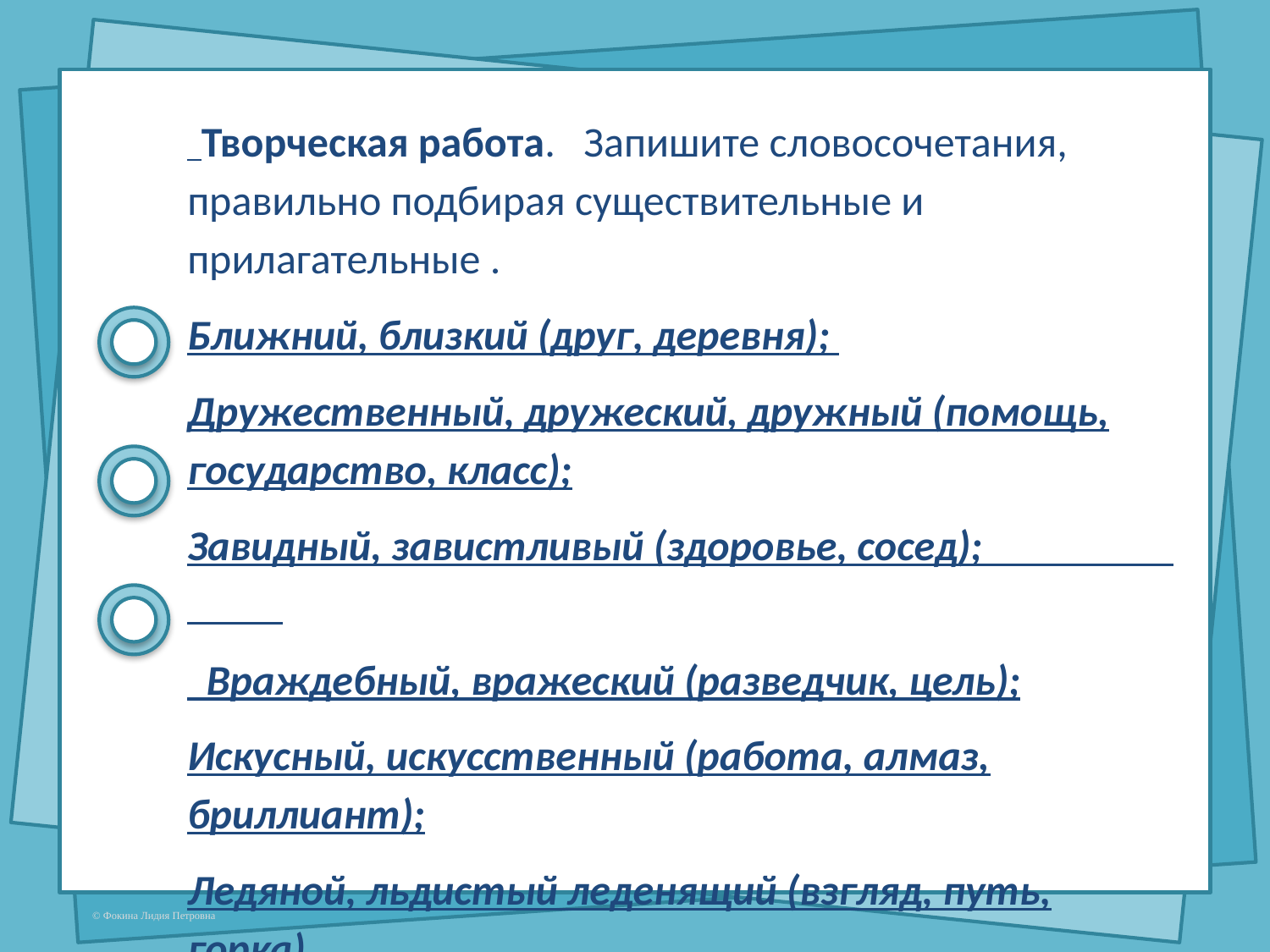

Творческая работа.   Запишите словосочетания, правильно подбирая существительные и прилагательные .
Ближний, близкий (друг, деревня);
Дружественный, дружеский, дружный (помощь, государство, класс);
Завидный, завистливый (здоровье, сосед);
  Враждебный, вражеский (разведчик, цель);
Искусный, искусственный (работа, алмаз, бриллиант);
Ледяной, льдистый леденящий (взгляд, путь, горка).